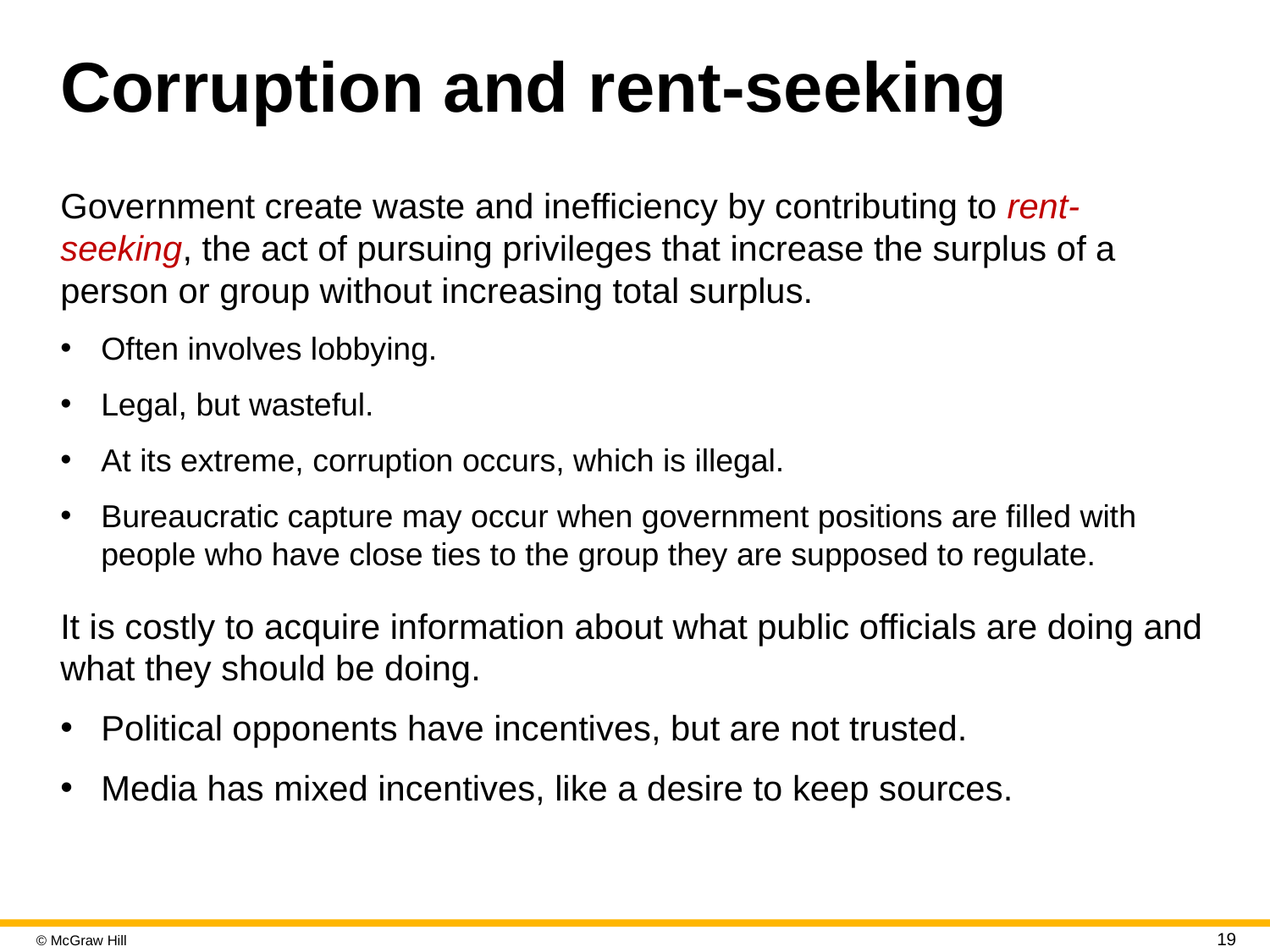

# Corruption and rent-seeking
Government create waste and inefficiency by contributing to rent-seeking, the act of pursuing privileges that increase the surplus of a person or group without increasing total surplus.
Often involves lobbying.
Legal, but wasteful.
At its extreme, corruption occurs, which is illegal.
Bureaucratic capture may occur when government positions are filled with people who have close ties to the group they are supposed to regulate.
It is costly to acquire information about what public officials are doing and what they should be doing.
Political opponents have incentives, but are not trusted.
Media has mixed incentives, like a desire to keep sources.